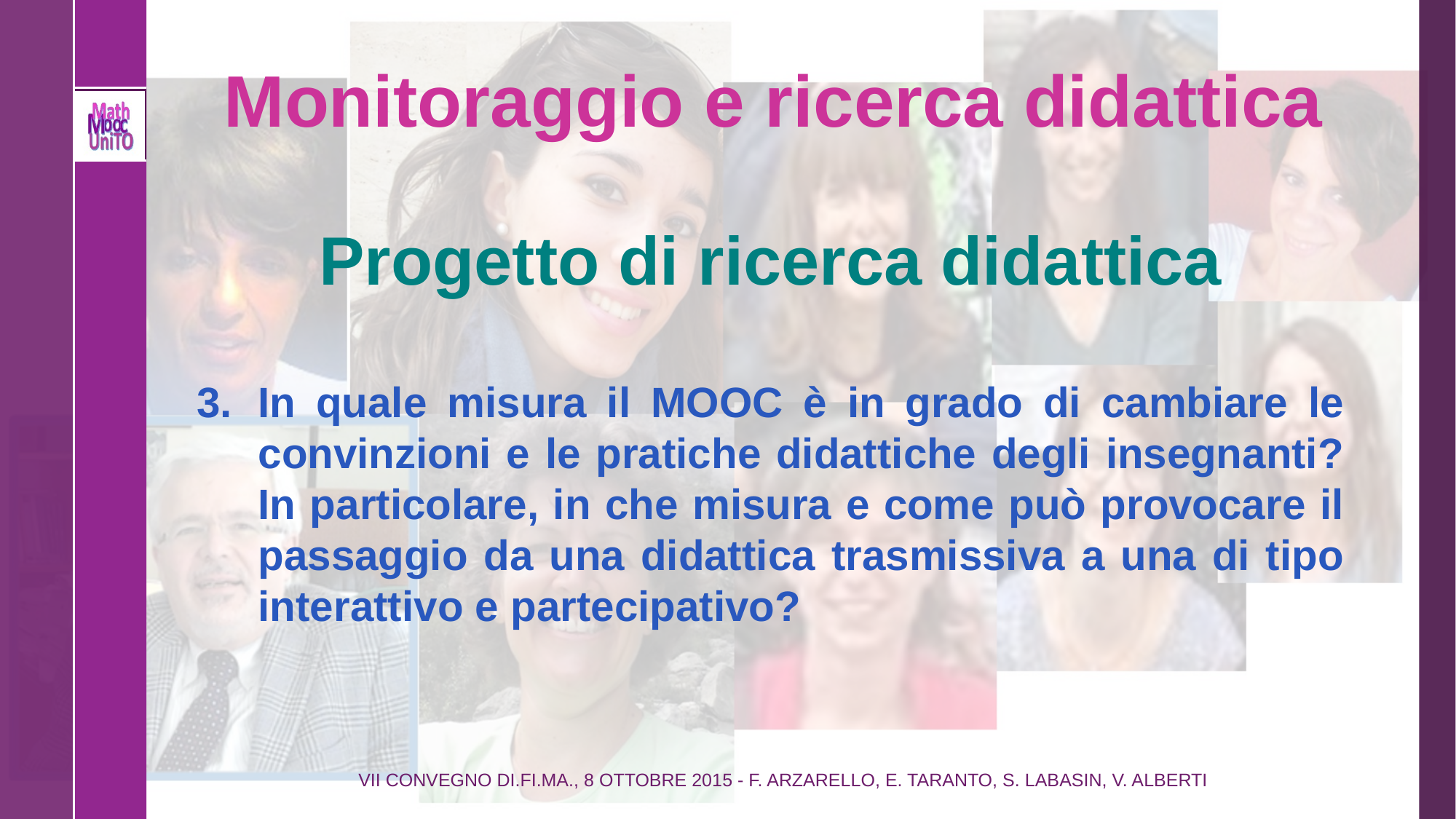

# Monitoraggio e ricerca didattica
Progetto di ricerca didattica

In quale misura il MOOC è in grado di cambiare le convinzioni e le pratiche didattiche degli insegnanti? In particolare, in che misura e come può provocare il passaggio da una didattica trasmissiva a una di tipo interattivo e partecipativo?
Vii convegno Di.fi.ma., 8 ottobre 2015 - F. Arzarello, E. Taranto, S. Labasin, V. Alberti